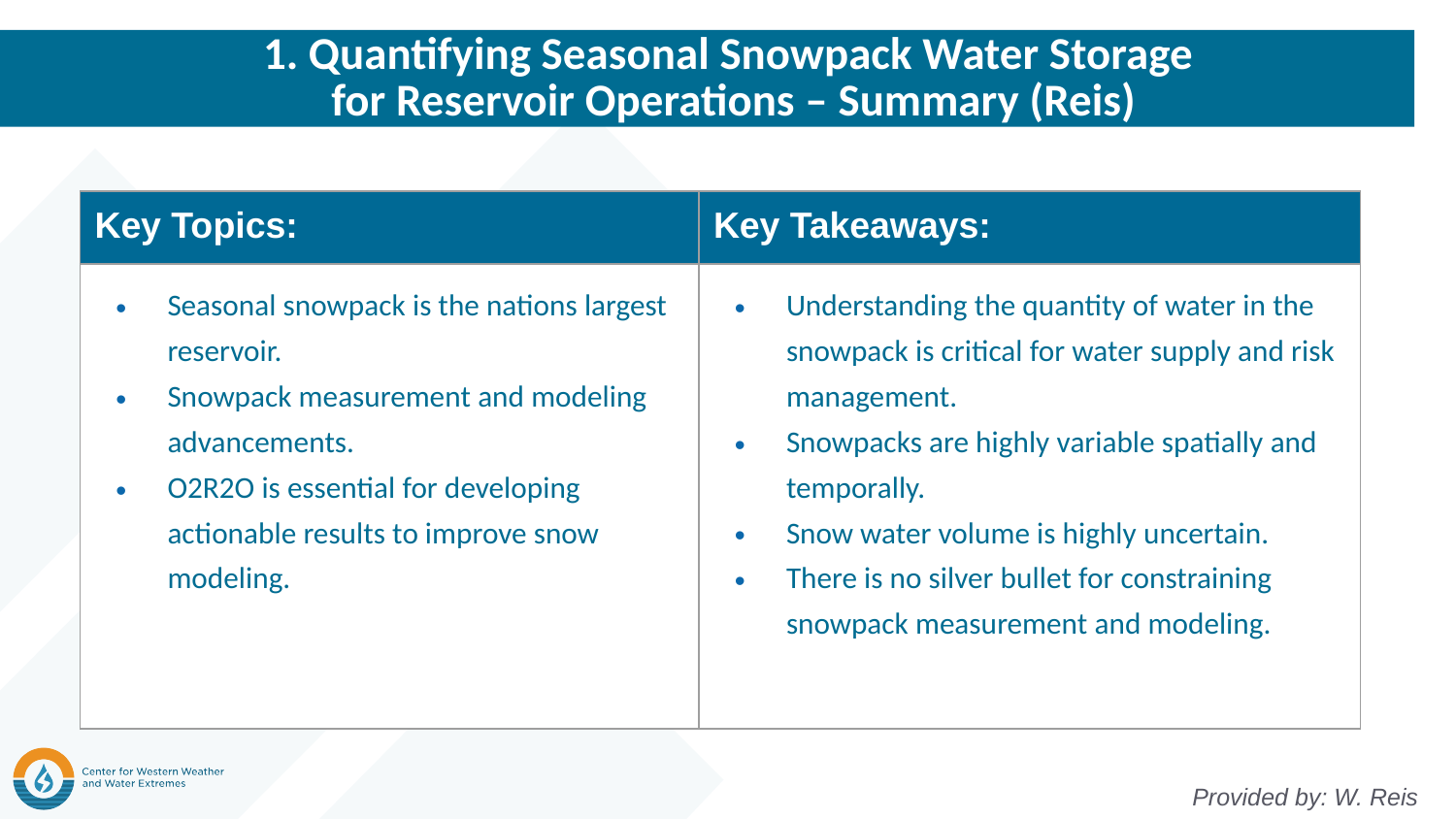

# 1. Quantifying Seasonal Snowpack Water Storage for Reservoir Operations – Summary (Reis)
| Key Topics: | Key Takeaways: |
| --- | --- |
| Seasonal snowpack is the nations largest reservoir. Snowpack measurement and modeling advancements. O2R2O is essential for developing actionable results to improve snow modeling. | Understanding the quantity of water in the snowpack is critical for water supply and risk management. Snowpacks are highly variable spatially and temporally. Snow water volume is highly uncertain. There is no silver bullet for constraining snowpack measurement and modeling. |
Provided by: W. Reis